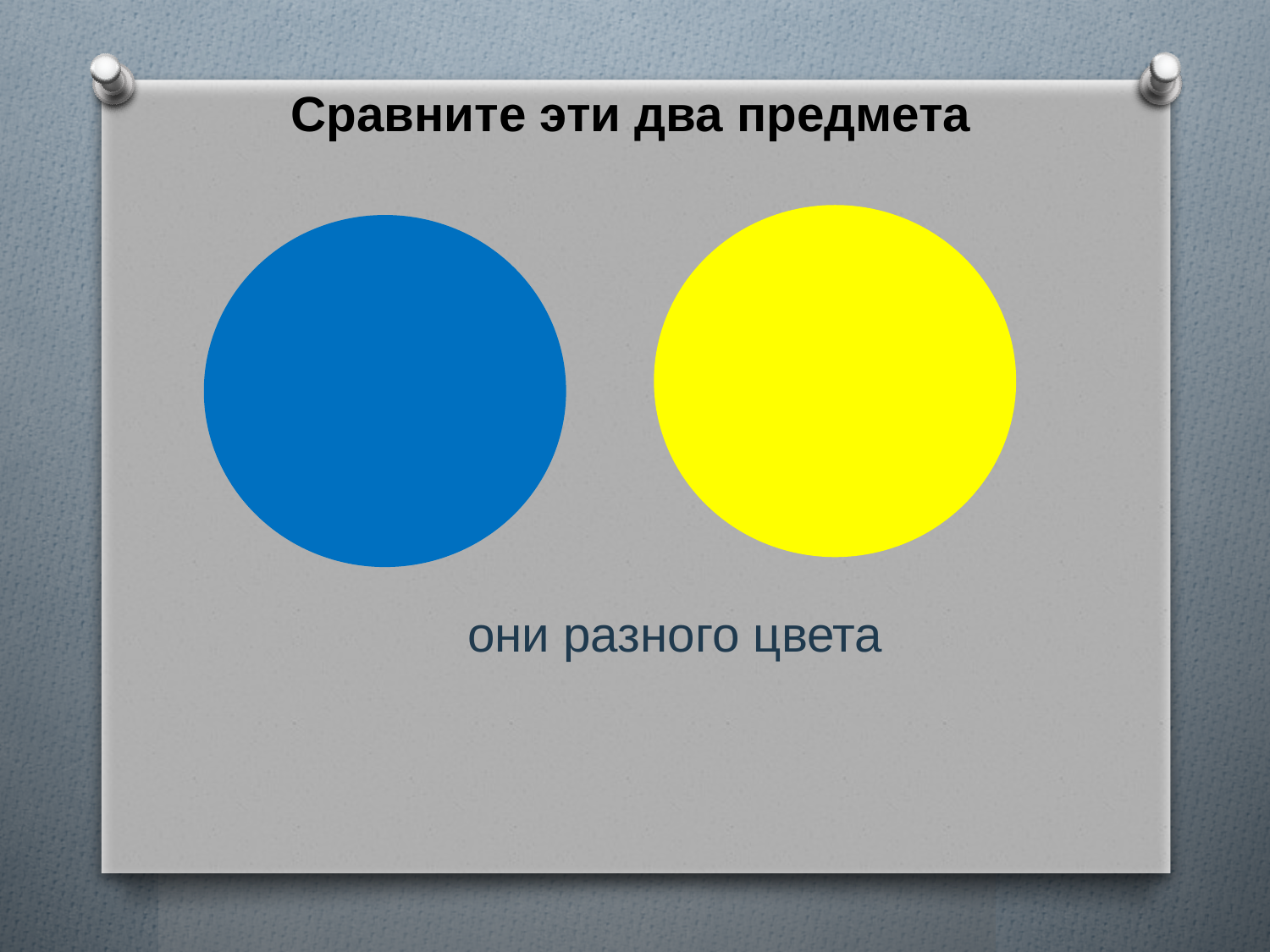

Сравните эти два предмета

они разного цвета